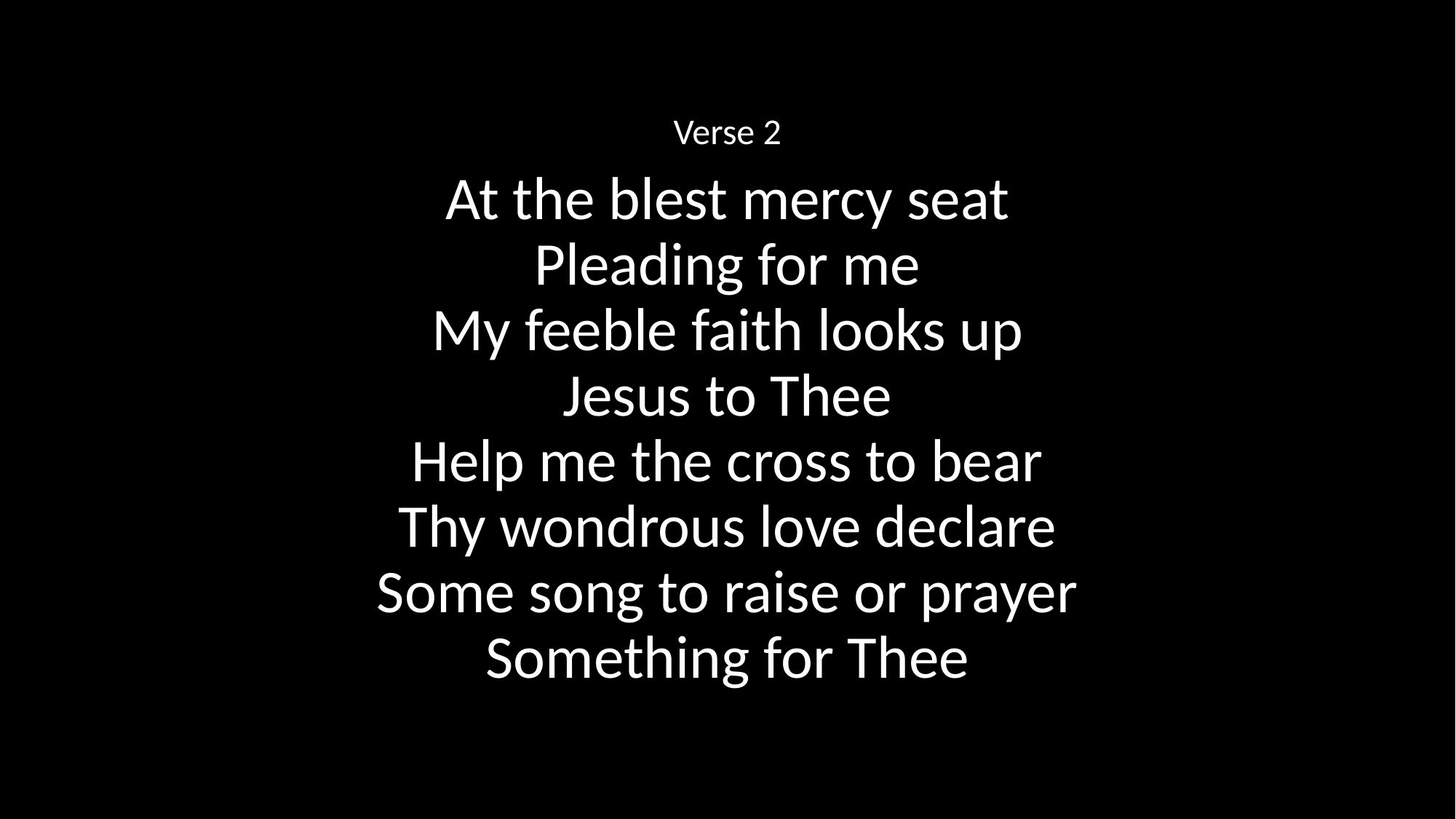

Verse 2
At the blest mercy seat
Pleading for me
My feeble faith looks up
Jesus to Thee
Help me the cross to bear
Thy wondrous love declare
Some song to raise or prayer
Something for Thee